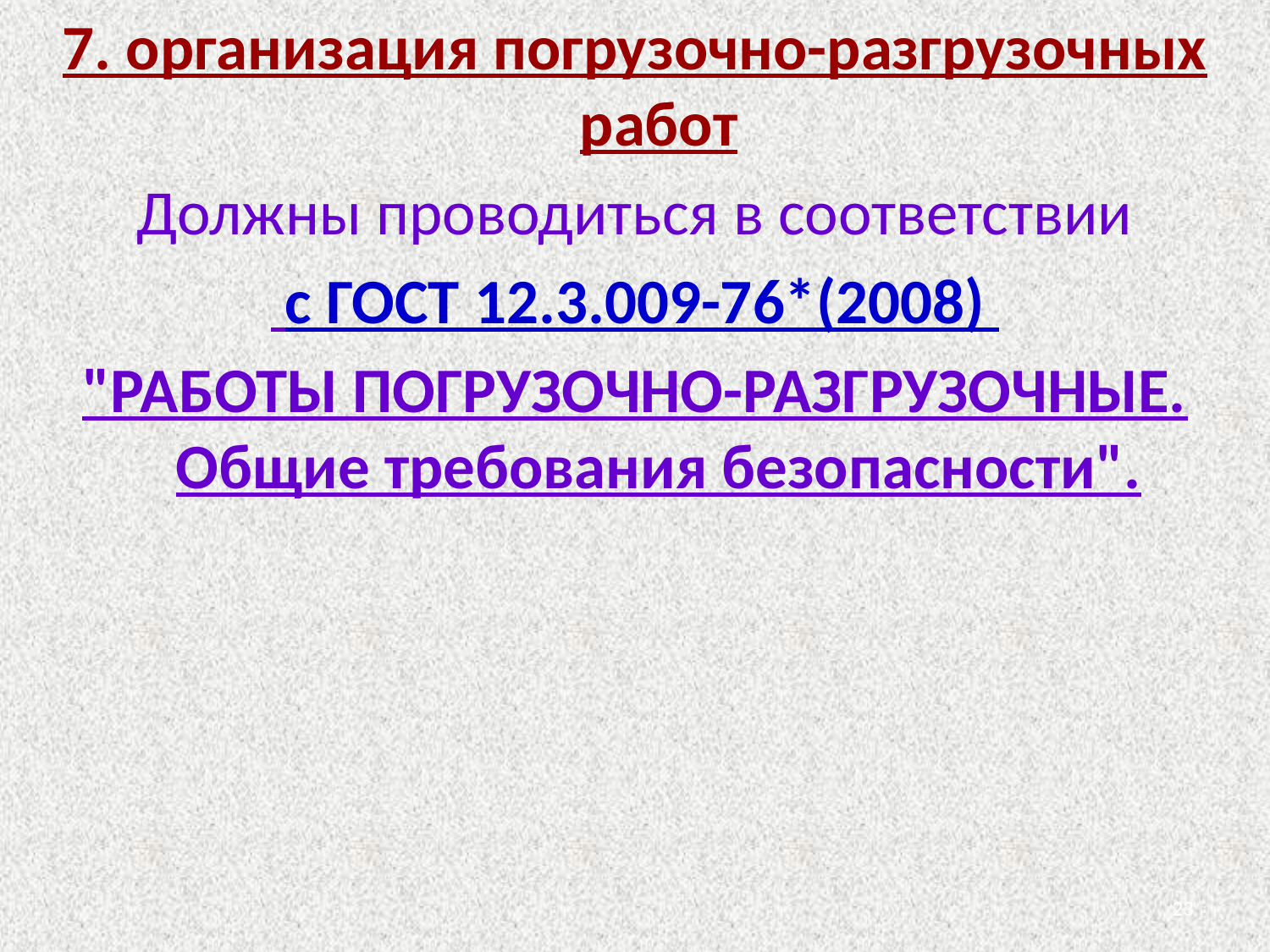

7. организация погрузочно-разгрузочных работ
Должны проводиться в соответствии
 с ГОСТ 12.3.009-76*(2008)
"РАБОТЫ ПОГРУЗОЧНО-РАЗГРУЗОЧНЫЕ. Общие требования безопасности".

23